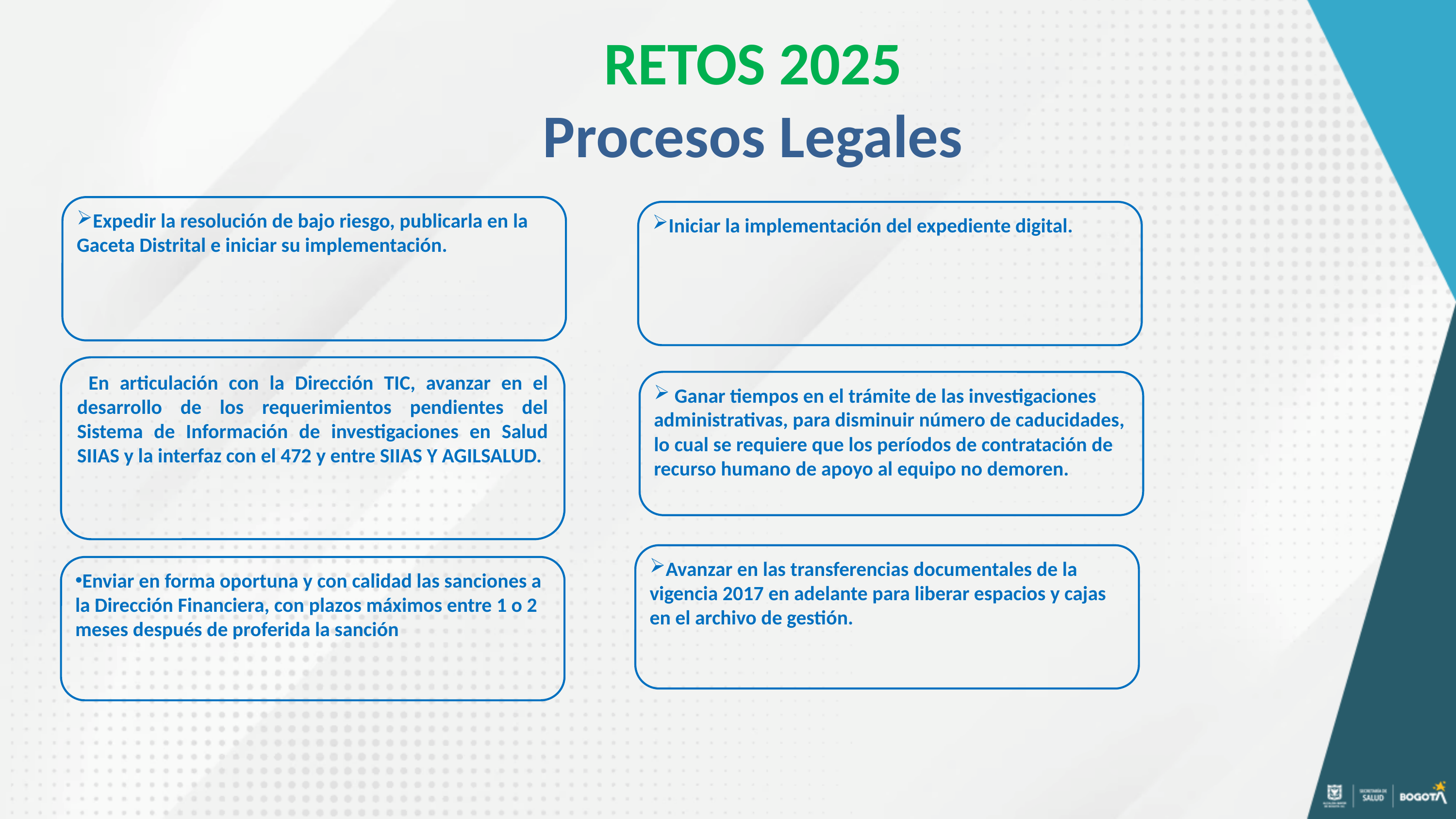

RETOS 2025
Procesos Legales
Expedir la resolución de bajo riesgo, publicarla en la Gaceta Distrital e iniciar su implementación.
Iniciar la implementación del expediente digital.
 En articulación con la Dirección TIC, avanzar en el desarrollo de los requerimientos pendientes del Sistema de Información de investigaciones en Salud SIIAS y la interfaz con el 472 y entre SIIAS Y AGILSALUD.
 Ganar tiempos en el trámite de las investigaciones administrativas, para disminuir número de caducidades, lo cual se requiere que los períodos de contratación de recurso humano de apoyo al equipo no demoren.
Avanzar en las transferencias documentales de la vigencia 2017 en adelante para liberar espacios y cajas en el archivo de gestión.
Enviar en forma oportuna y con calidad las sanciones a la Dirección Financiera, con plazos máximos entre 1 o 2 meses después de proferida la sanción